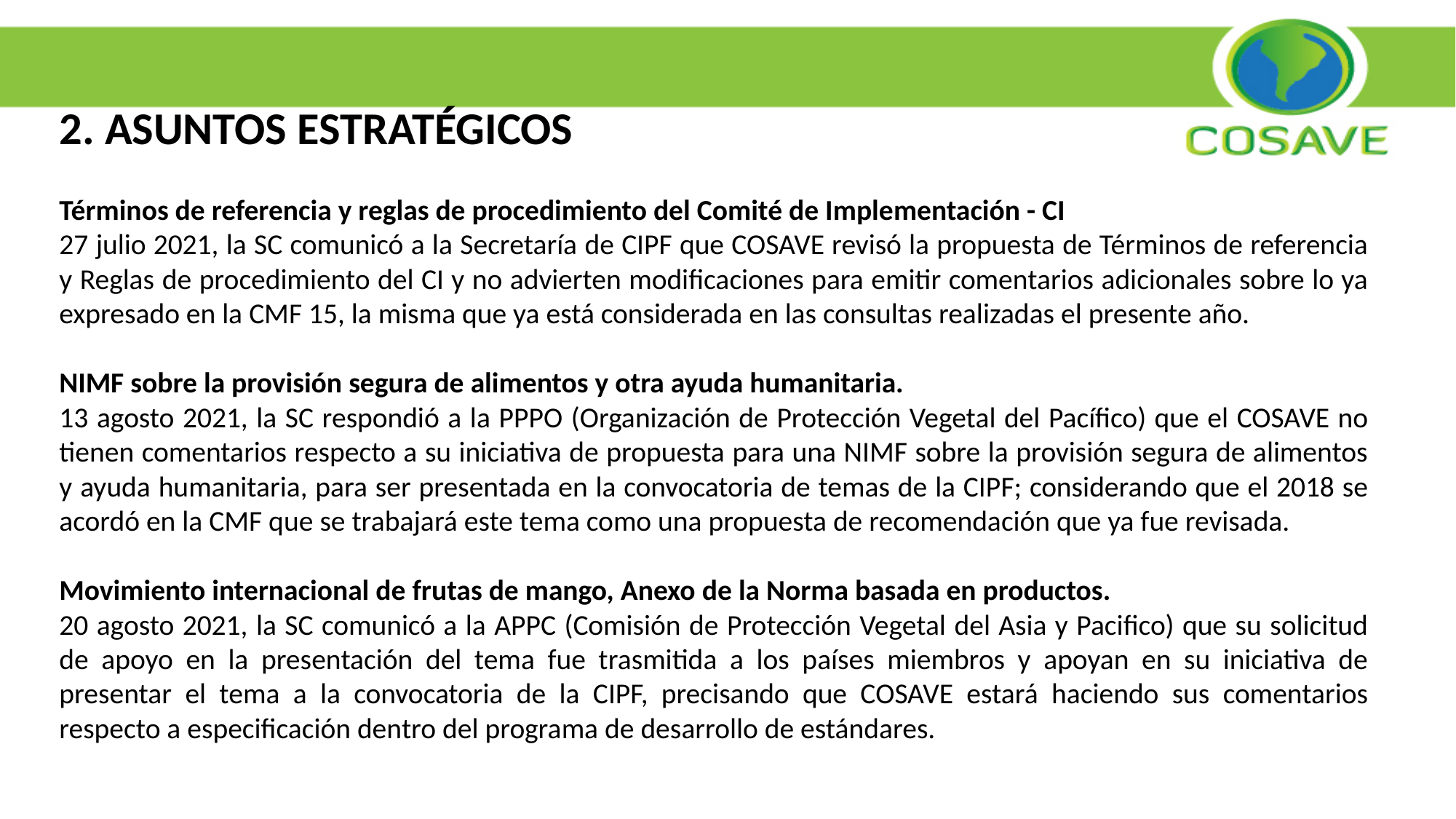

2. ASUNTOS ESTRATÉGICOS
Términos de referencia y reglas de procedimiento del Comité de Implementación - CI
27 julio 2021, la SC comunicó a la Secretaría de CIPF que COSAVE revisó la propuesta de Términos de referencia y Reglas de procedimiento del CI y no advierten modificaciones para emitir comentarios adicionales sobre lo ya expresado en la CMF 15, la misma que ya está considerada en las consultas realizadas el presente año.

NIMF sobre la provisión segura de alimentos y otra ayuda humanitaria.
13 agosto 2021, la SC respondió a la PPPO (Organización de Protección Vegetal del Pacífico) que el COSAVE no tienen comentarios respecto a su iniciativa de propuesta para una NIMF sobre la provisión segura de alimentos y ayuda humanitaria, para ser presentada en la convocatoria de temas de la CIPF; considerando que el 2018 se acordó en la CMF que se trabajará este tema como una propuesta de recomendación que ya fue revisada.

Movimiento internacional de frutas de mango, Anexo de la Norma basada en productos.
20 agosto 2021, la SC comunicó a la APPC (Comisión de Protección Vegetal del Asia y Pacifico) que su solicitud de apoyo en la presentación del tema fue trasmitida a los países miembros y apoyan en su iniciativa de presentar el tema a la convocatoria de la CIPF, precisando que COSAVE estará haciendo sus comentarios respecto a especificación dentro del programa de desarrollo de estándares.